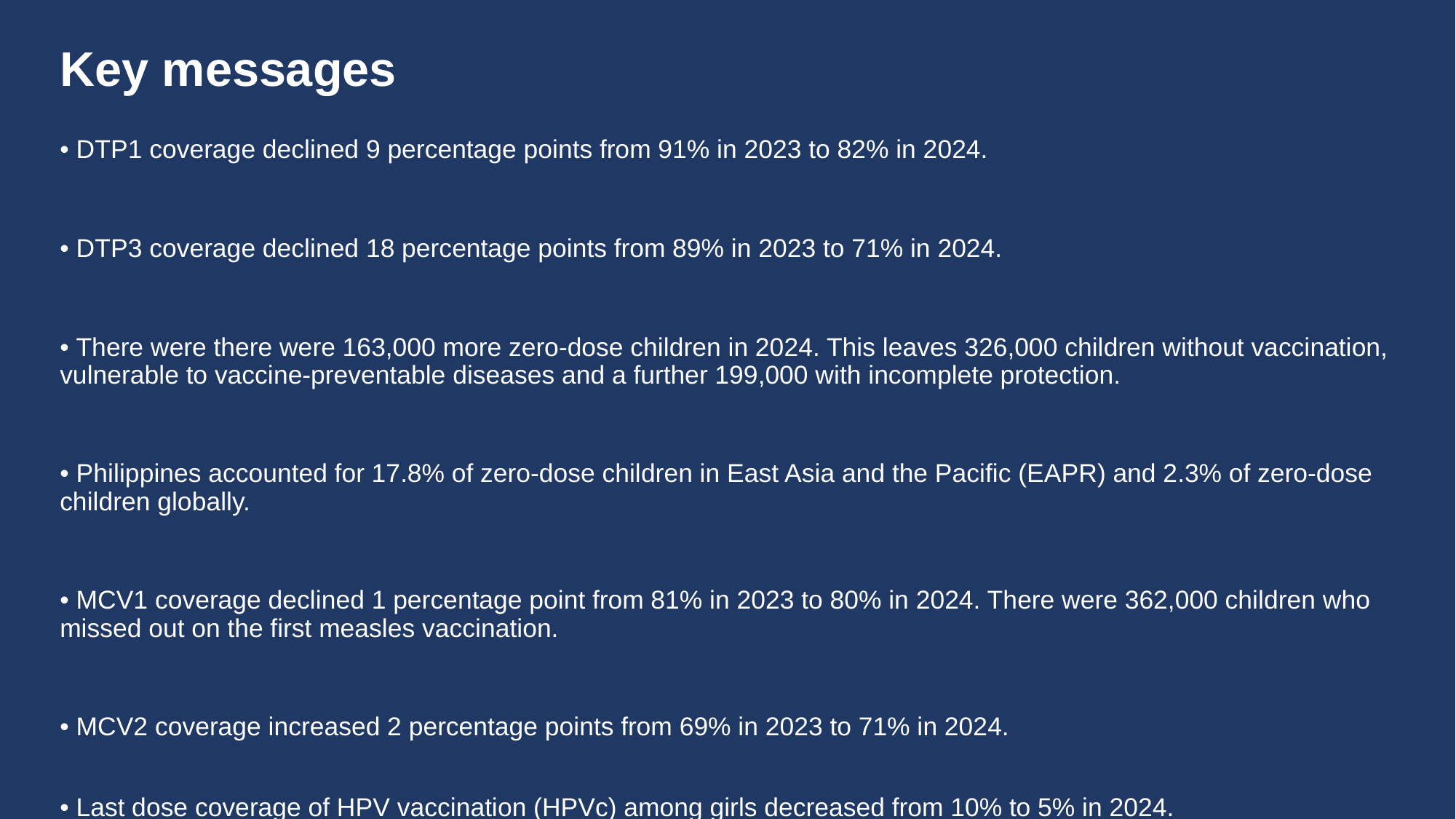

# Key messages
• DTP1 coverage declined 9 percentage points from 91% in 2023 to 82% in 2024.

• DTP3 coverage declined 18 percentage points from 89% in 2023 to 71% in 2024.

• There were there were 163,000 more zero-dose children in 2024. This leaves 326,000 children without vaccination, vulnerable to vaccine-preventable diseases and a further 199,000 with incomplete protection.

• Philippines accounted for 17.8% of zero-dose children in East Asia and the Pacific (EAPR) and 2.3% of zero-dose children globally.

• MCV1 coverage declined 1 percentage point from 81% in 2023 to 80% in 2024. There were 362,000 children who missed out on the first measles vaccination.

• MCV2 coverage increased 2 percentage points from 69% in 2023 to 71% in 2024.

• Last dose coverage of HPV vaccination (HPVc) among girls decreased from 10% to 5% in 2024.